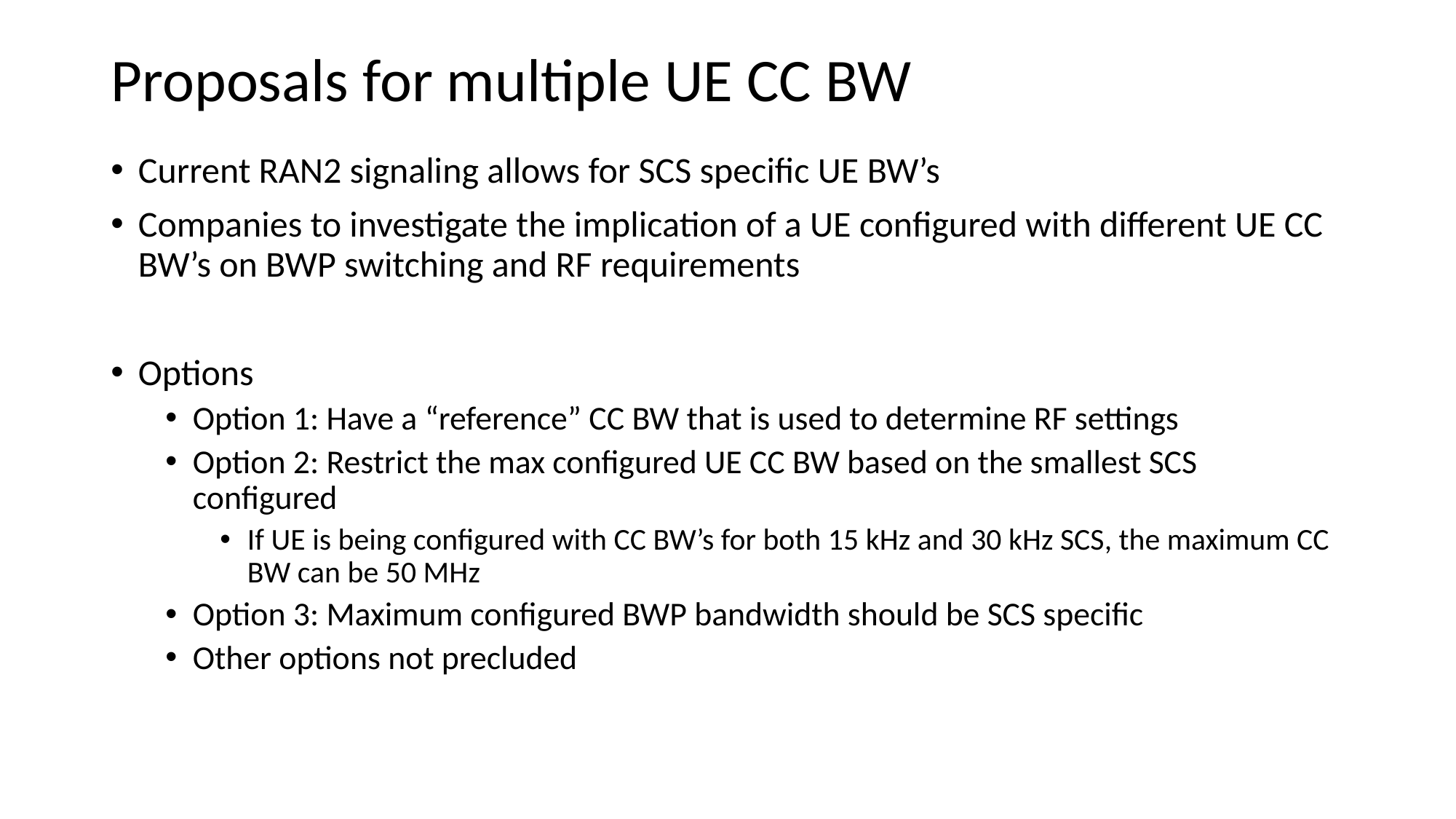

# Proposals for multiple UE CC BW
Current RAN2 signaling allows for SCS specific UE BW’s
Companies to investigate the implication of a UE configured with different UE CC BW’s on BWP switching and RF requirements

Options
Option 1: Have a “reference” CC BW that is used to determine RF settings
Option 2: Restrict the max configured UE CC BW based on the smallest SCS configured
If UE is being configured with CC BW’s for both 15 kHz and 30 kHz SCS, the maximum CC BW can be 50 MHz
Option 3: Maximum configured BWP bandwidth should be SCS specific
Other options not precluded